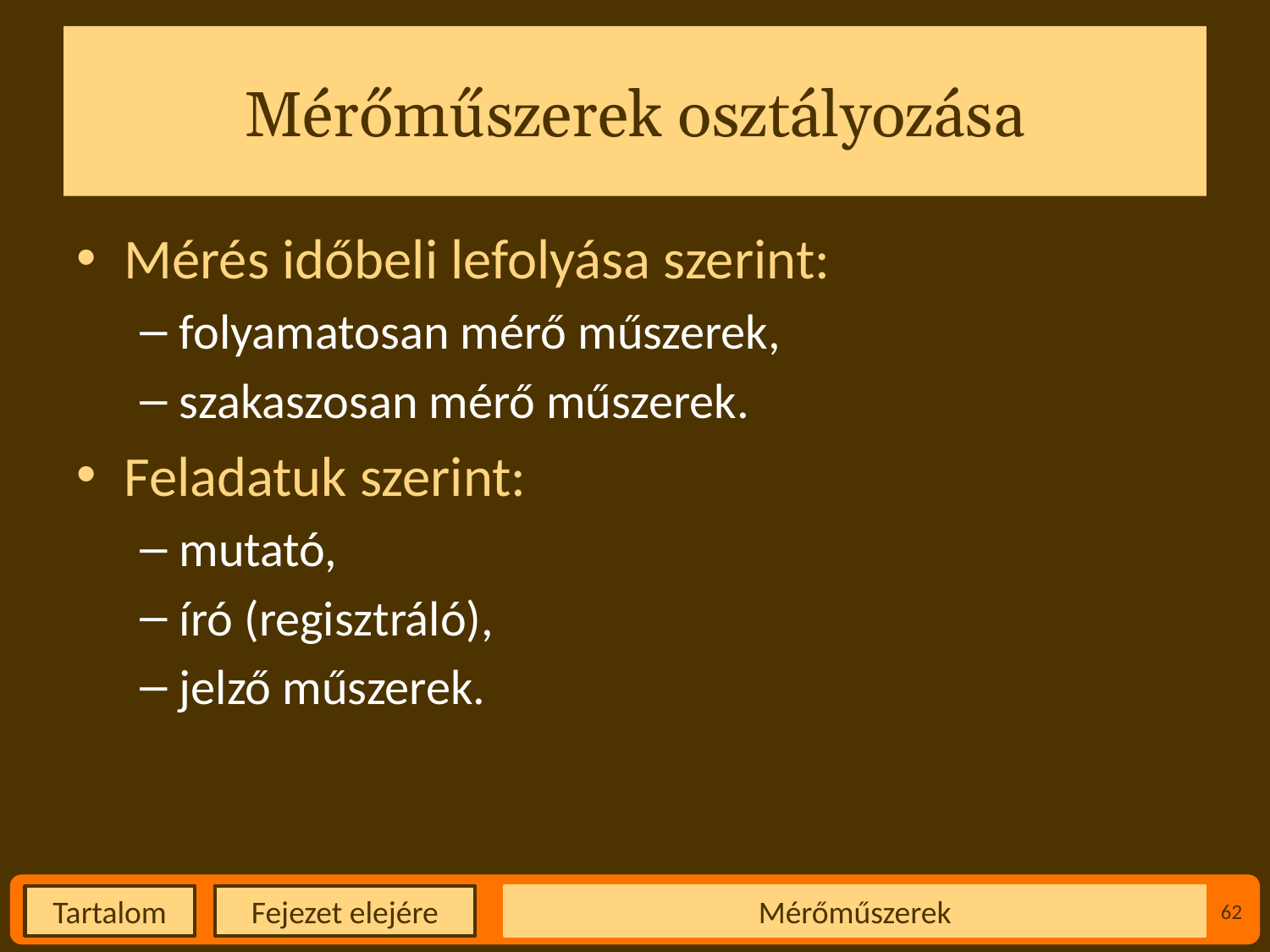

# Mérőműszerek osztályozása
Mérés időbeli lefolyása szerint:
folyamatosan mérő műszerek,
szakaszosan mérő műszerek.
Feladatuk szerint:
mutató,
író (regisztráló),
jelző műszerek.
Mérőműszerek
62
Fejezet elejére